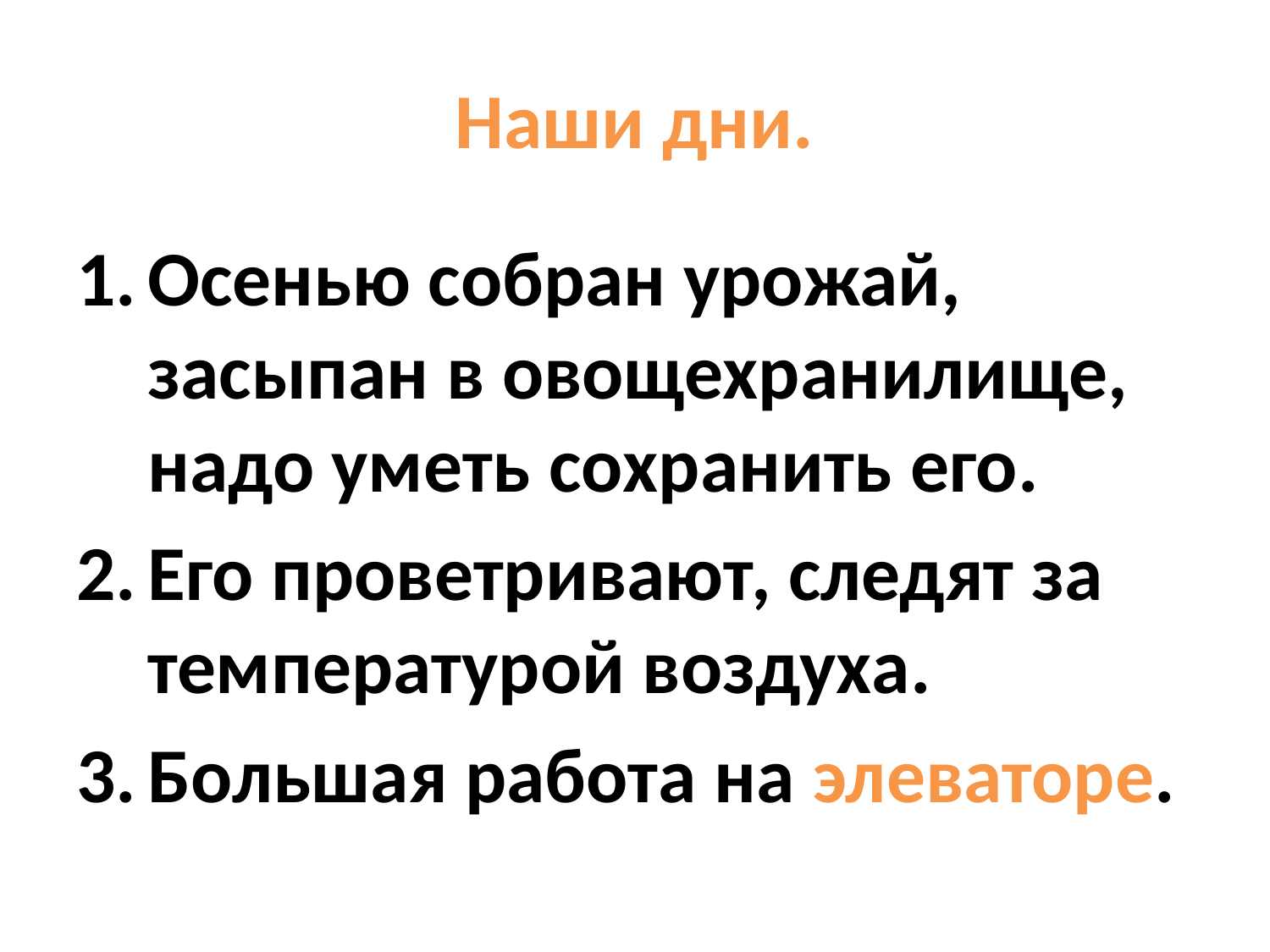

# Наши дни.
Осенью собран урожай, засыпан в овощехранилище, надо уметь сохранить его.
Его проветривают, следят за температурой воздуха.
Большая работа на элеваторе.